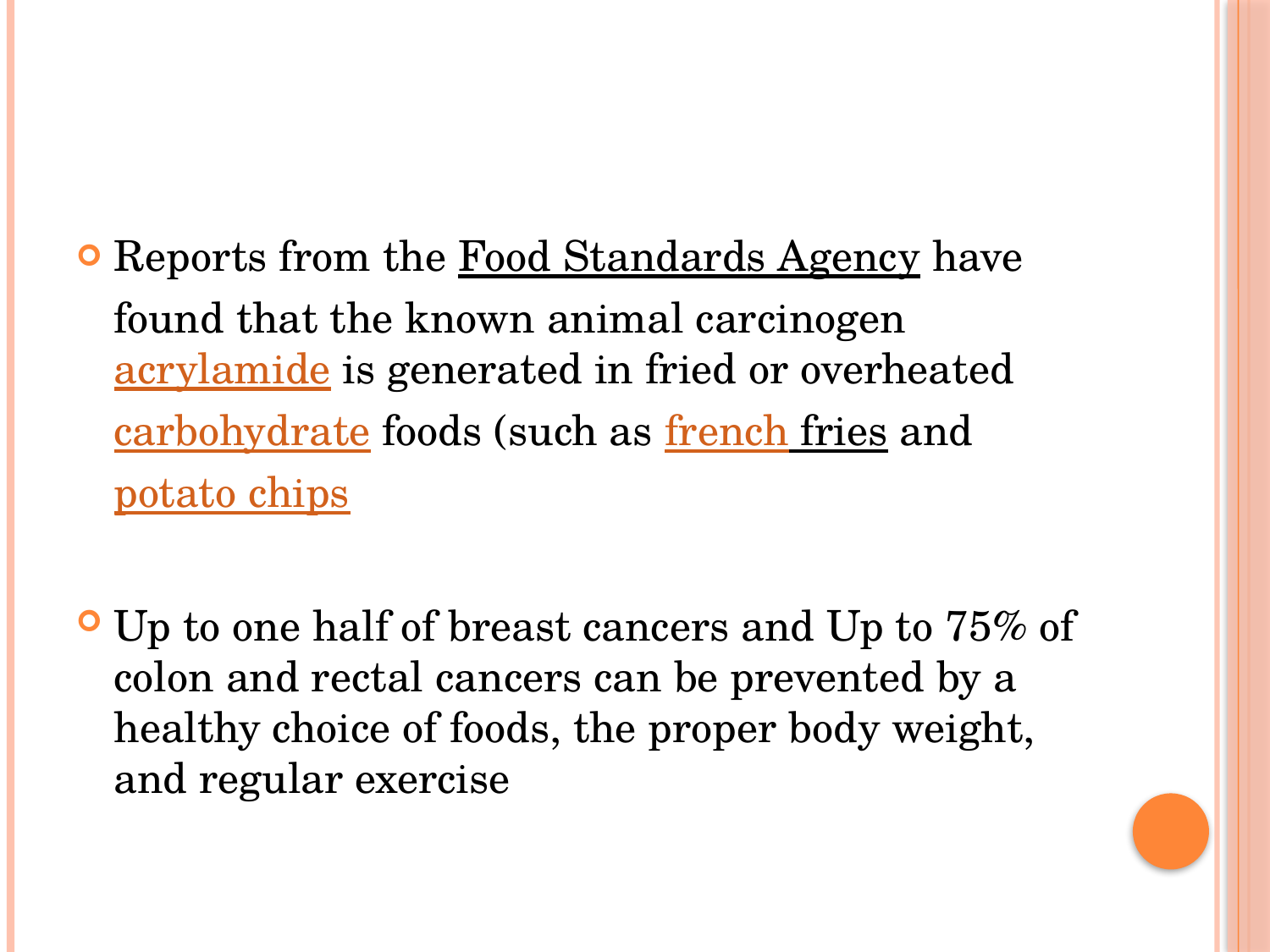

#
Reports from the Food Standards Agency have found that the known animal carcinogen acrylamide is generated in fried or overheated carbohydrate foods (such as french fries and potato chips

Up to one half of breast cancers and Up to 75% of colon and rectal cancers can be prevented by a healthy choice of foods, the proper body weight, and regular exercise